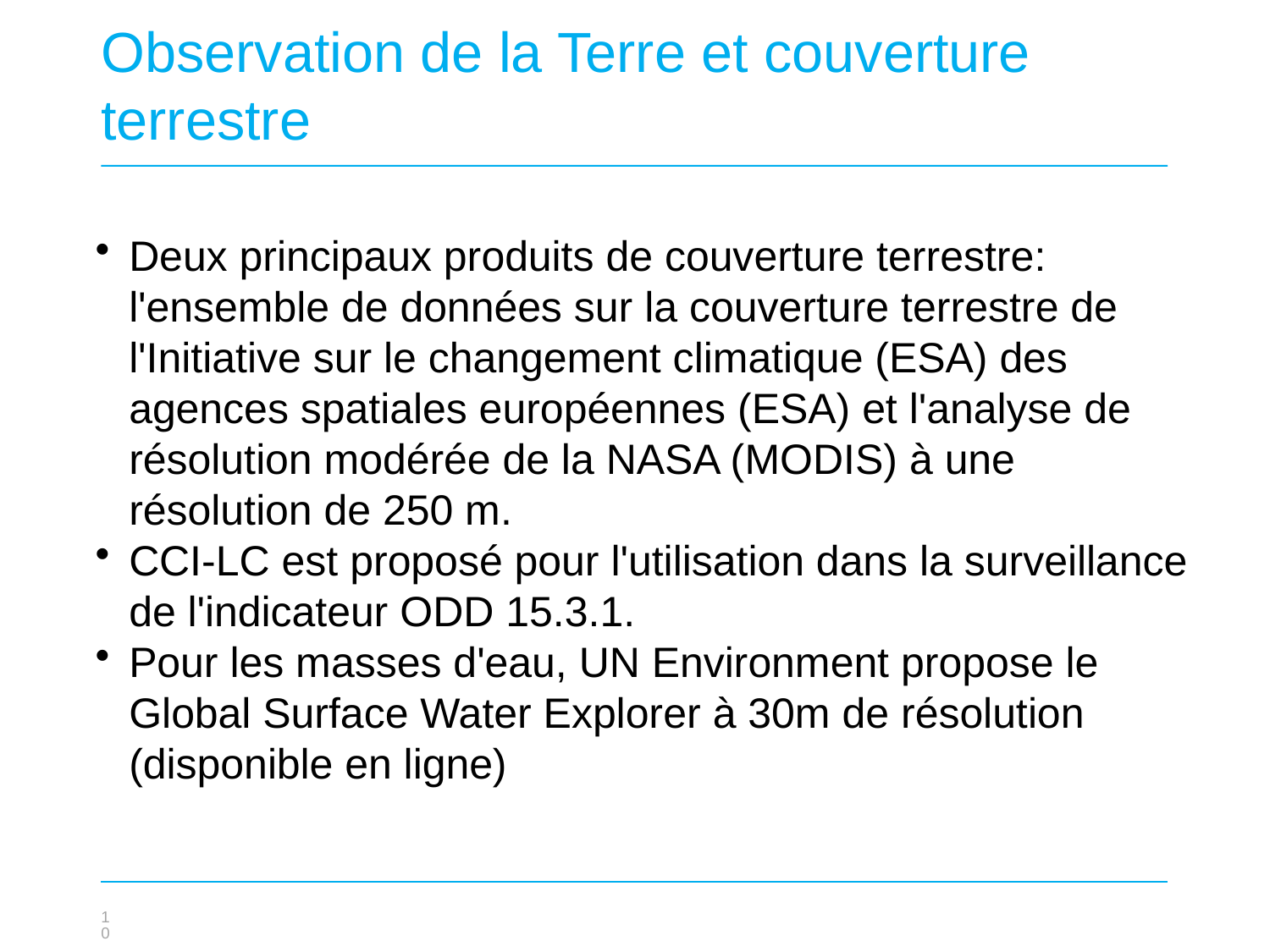

Observation de la Terre et couverture terrestre

Deux principaux produits de couverture terrestre: l'ensemble de données sur la couverture terrestre de l'Initiative sur le changement climatique (ESA) des agences spatiales européennes (ESA) et l'analyse de résolution modérée de la NASA (MODIS) à une résolution de 250 m.
CCI-LC est proposé pour l'utilisation dans la surveillance de l'indicateur ODD 15.3.1.
Pour les masses d'eau, UN Environment propose le Global Surface Water Explorer à 30m de résolution (disponible en ligne)
Photo credit to be given
as shown alongside
(in black or in white)
© NABU/Holger Schulz

10